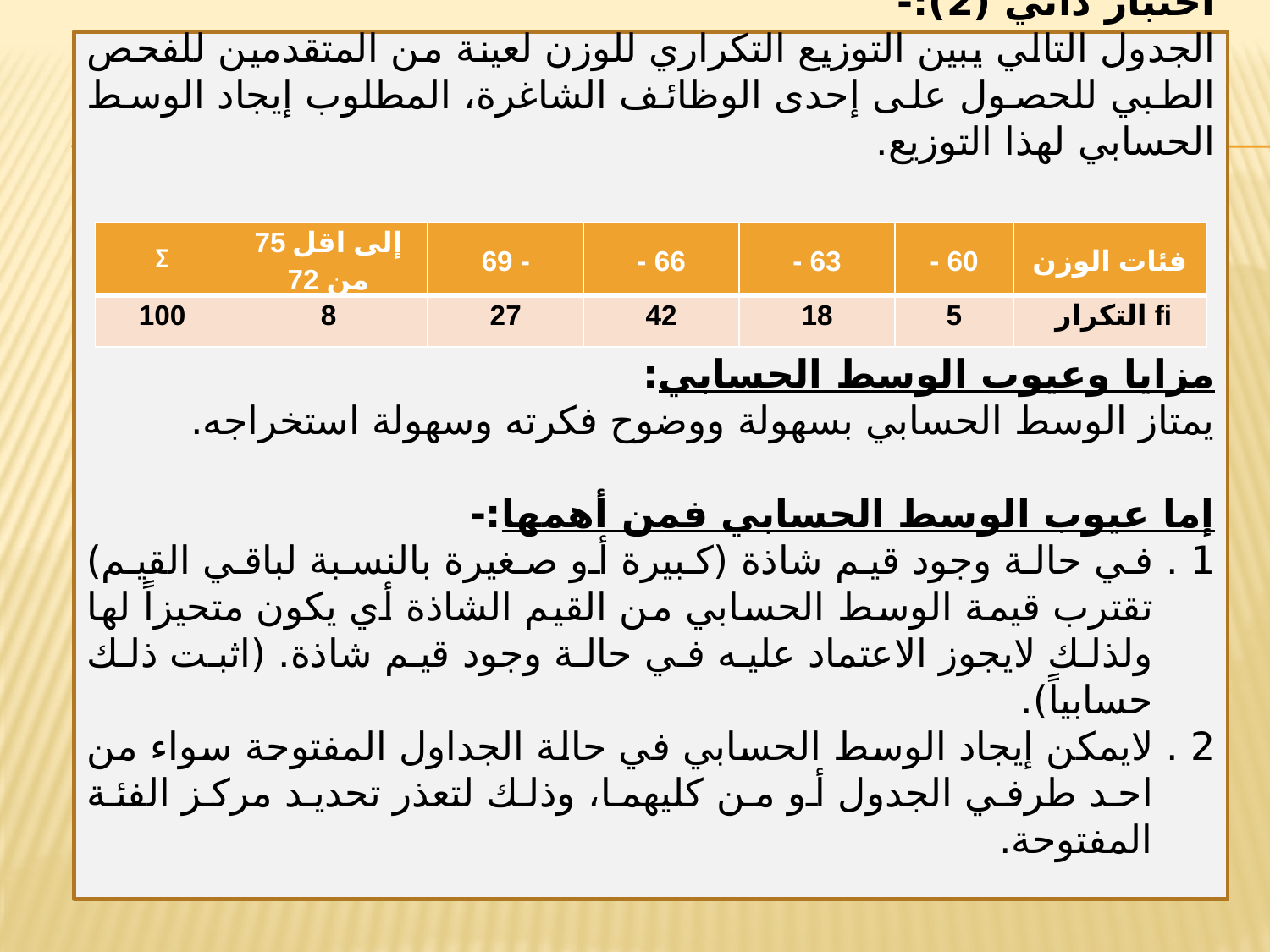

اختبار ذاتي (2):-
الجدول التالي يبين التوزيع التكراري للوزن لعينة من المتقدمين للفحص الطبي للحصول على إحدى الوظائف الشاغرة، المطلوب إيجاد الوسط الحسابي لهذا التوزيع.

مزايا وعيوب الوسط الحسابي:
يمتاز الوسط الحسابي بسهولة ووضوح فكرته وسهولة استخراجه.

إما عيوب الوسط الحسابي فمن أهمها:-
1 . في حالة وجود قيم شاذة (كبيرة أو صغيرة بالنسبة لباقي القيم) تقترب قيمة الوسط الحسابي من القيم الشاذة أي يكون متحيزاً لها ولذلك لايجوز الاعتماد عليه في حالة وجود قيم شاذة. (اثبت ذلك حسابياً).
2 . لايمكن إيجاد الوسط الحسابي في حالة الجداول المفتوحة سواء من احد طرفي الجدول أو من كليهما، وذلك لتعذر تحديد مركز الفئة المفتوحة.

| Σ | 75 إلى اقل من 72 | 69 - | 66 - | 63 - | 60 - | فئات الوزن |
| --- | --- | --- | --- | --- | --- | --- |
| 100 | 8 | 27 | 42 | 18 | 5 | fi التكرار |